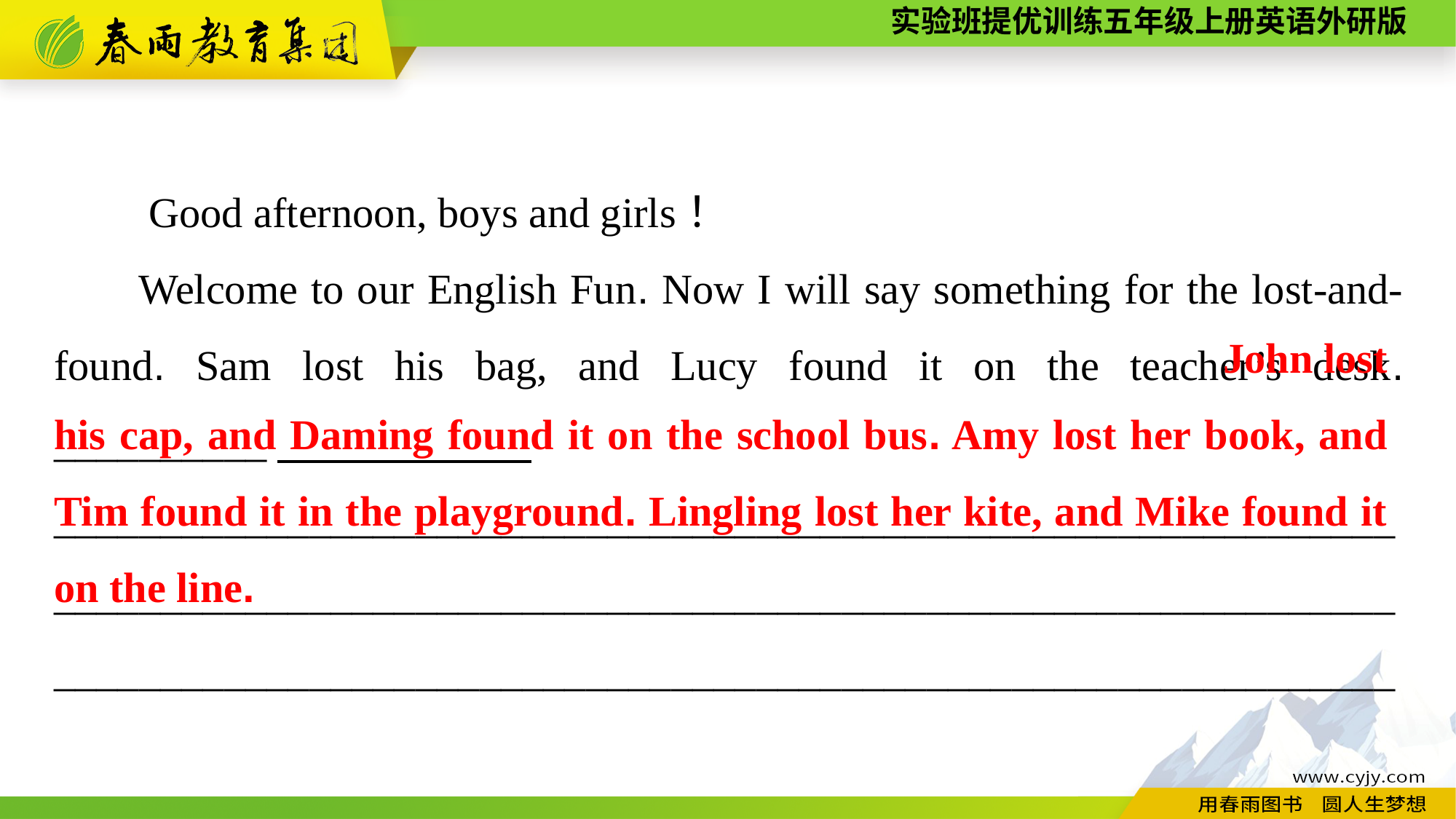

Good afternoon, boys and girls！
Welcome to our English Fun. Now I will say something for the lost-and-found. Sam lost his bag, and Lucy found it on the teacher’s desk. __________
_______________________________________________________________
_______________________________________________________________
_______________________________________________________________
                                                                                                     John lost his cap, and Daming found it on the school bus. Amy lost her book, and Tim found it in the playground. Lingling lost her kite, and Mike found it on the line.